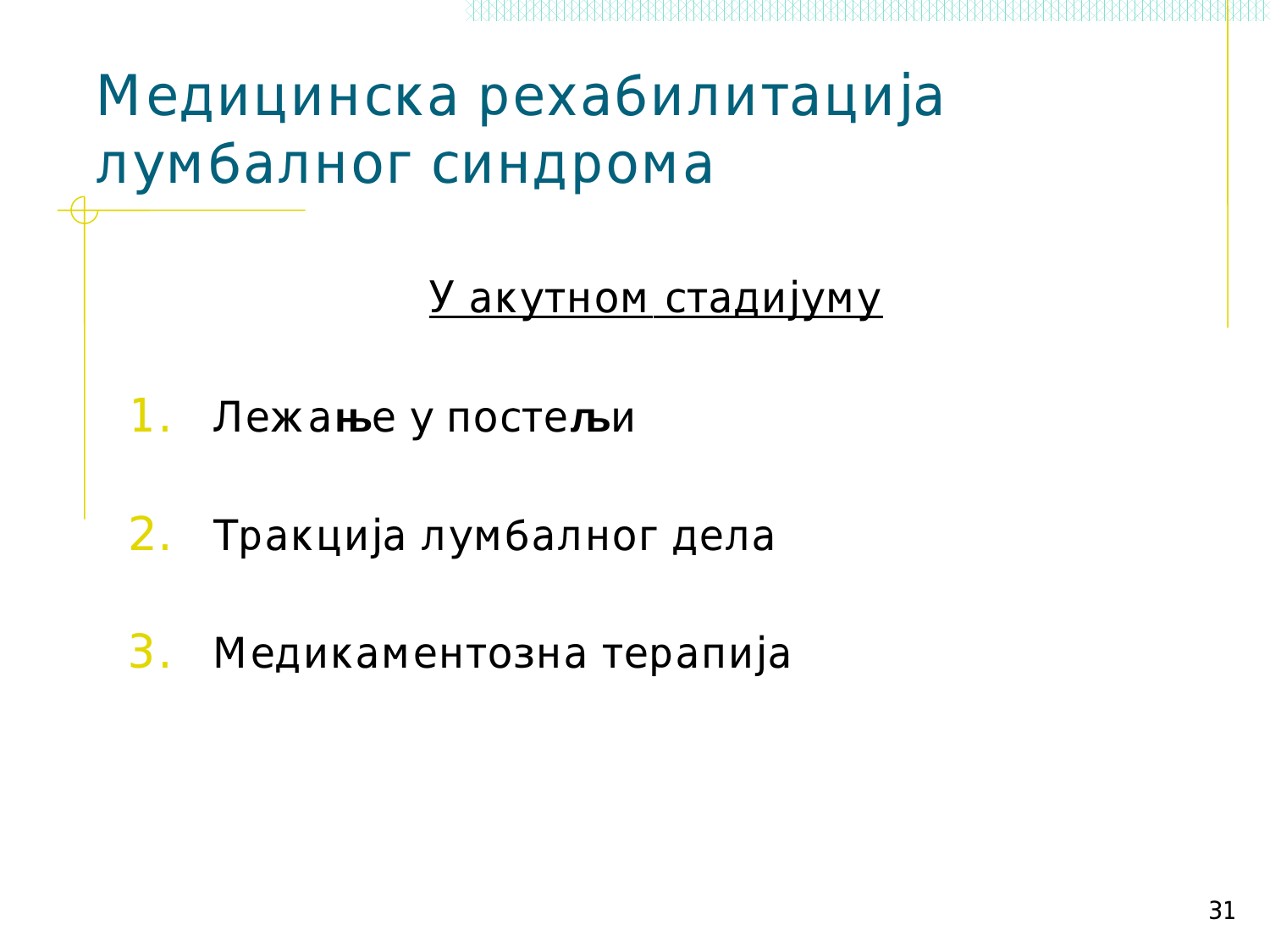

# Медицинска рехабилитација лумбалног синдрома
У акутном стадијуму

Лежање у постељи

Тракција лумбалног дела

Медикаментозна терапија

31